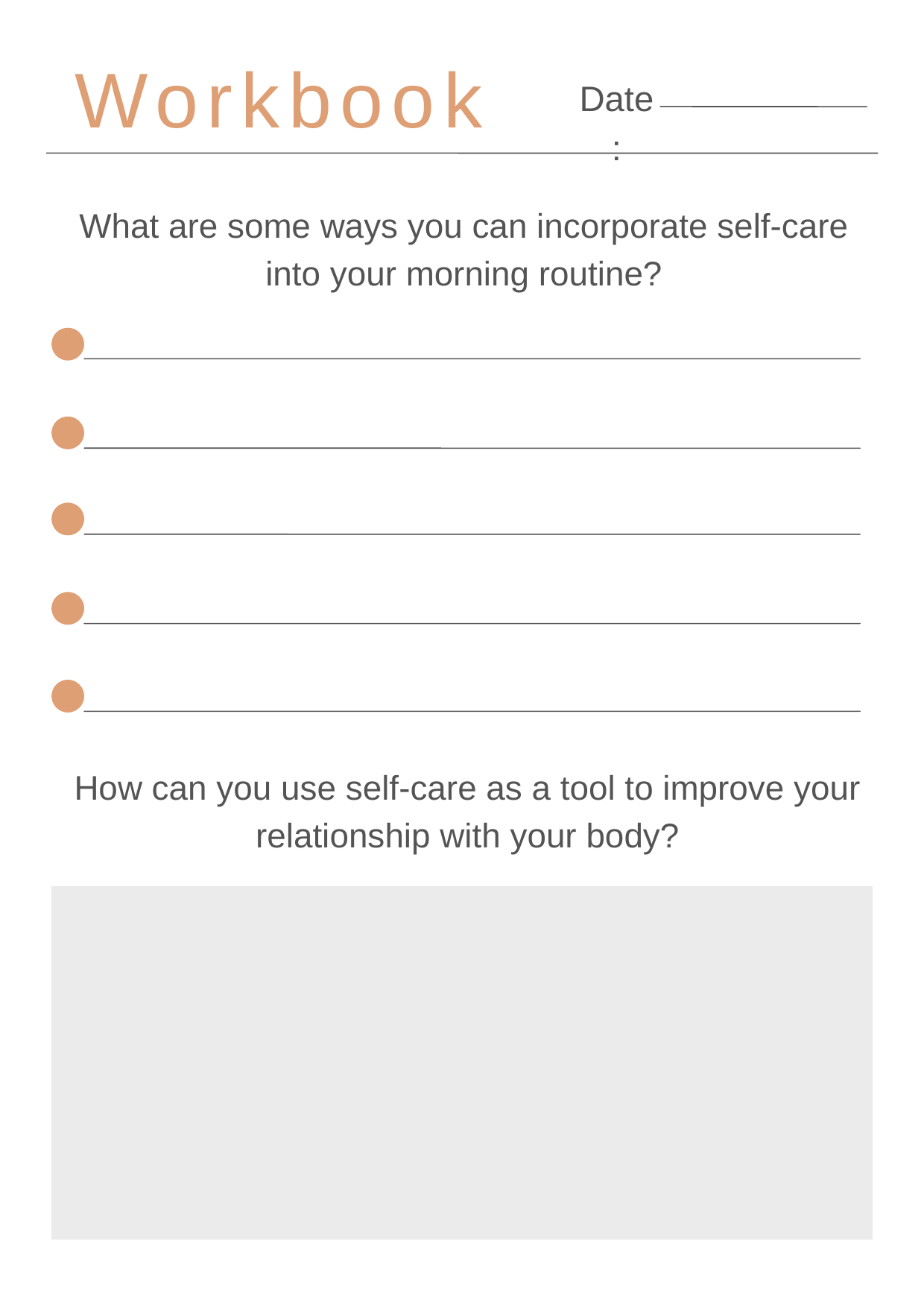

Workbook
Date:

What are some ways you can incorporate self-care into your morning routine?

How can you use self-care as a tool to improve your relationship with your body?